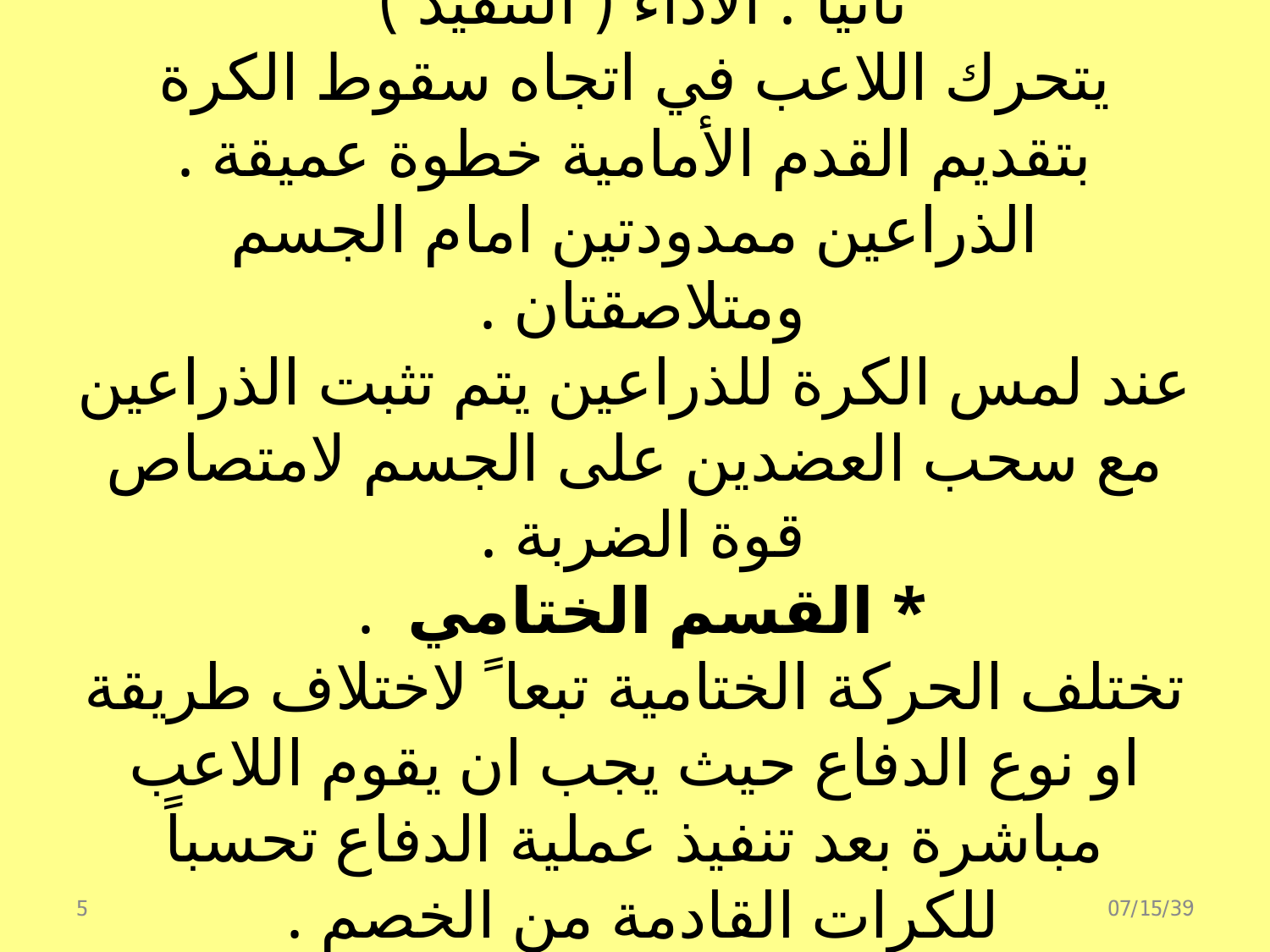

# ثانيا ً: الأداء ( التنفيذ ) يتحرك اللاعب في اتجاه سقوط الكرة بتقديم القدم الأمامية خطوة عميقة . الذراعين ممدودتين امام الجسم ومتلاصقتان . عند لمس الكرة للذراعين يتم تثبت الذراعين مع سحب العضدين على الجسم لامتصاص قوة الضربة . * القسم الختامي  . تختلف الحركة الختامية تبعا ً لاختلاف طريقة او نوع الدفاع حيث يجب ان يقوم اللاعب مباشرة بعد تنفيذ عملية الدفاع تحسباً للكرات القادمة من الخصم .
5
07/15/39